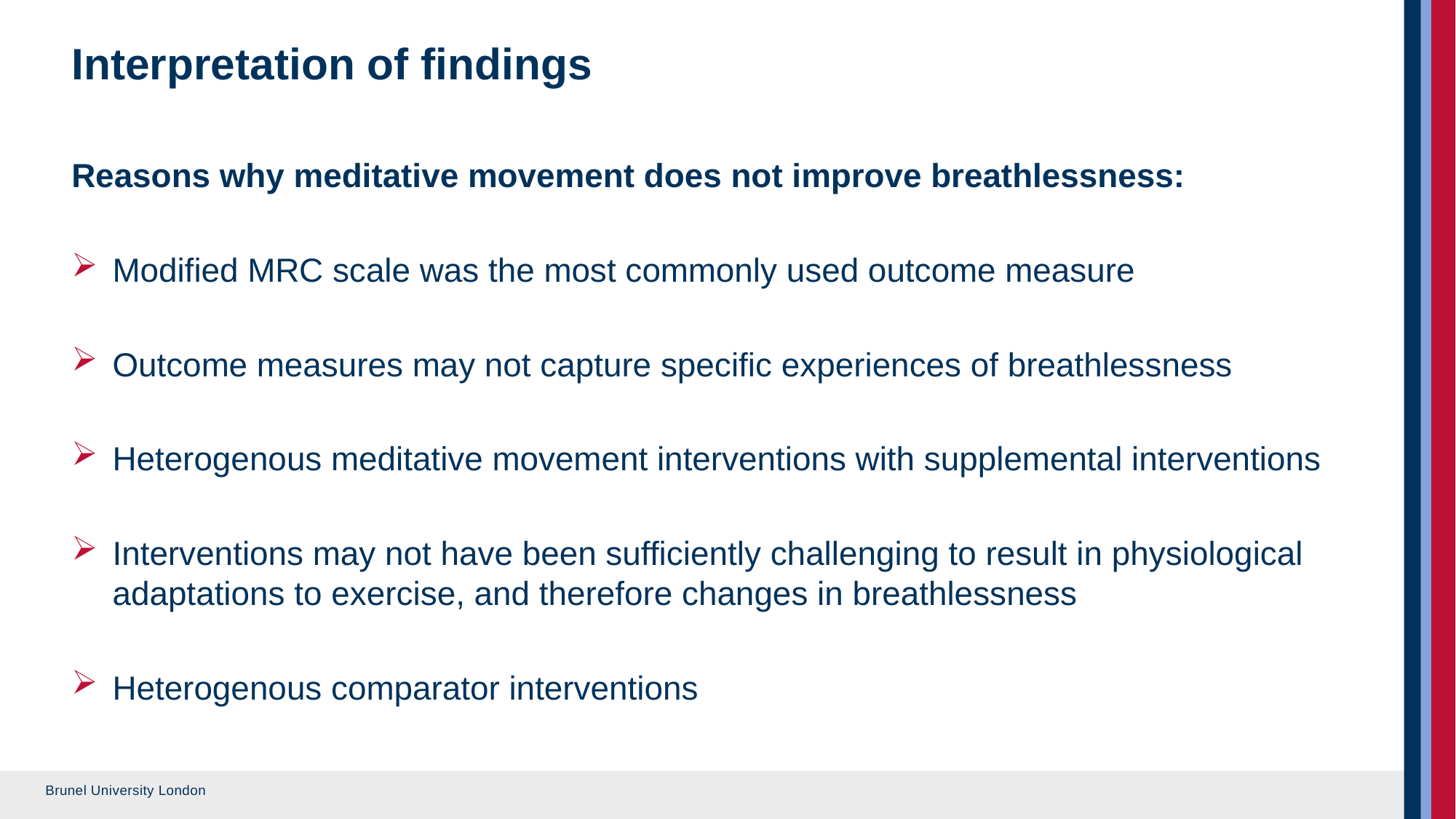

Interpretation of findings
Reasons why meditative movement does not improve breathlessness:

Modified MRC scale was the most commonly used outcome measure

Outcome measures may not capture specific experiences of breathlessness

Heterogenous meditative movement interventions with supplemental interventions

Interventions may not have been sufficiently challenging to result in physiological adaptations to exercise, and therefore changes in breathlessness

Heterogenous comparator interventions